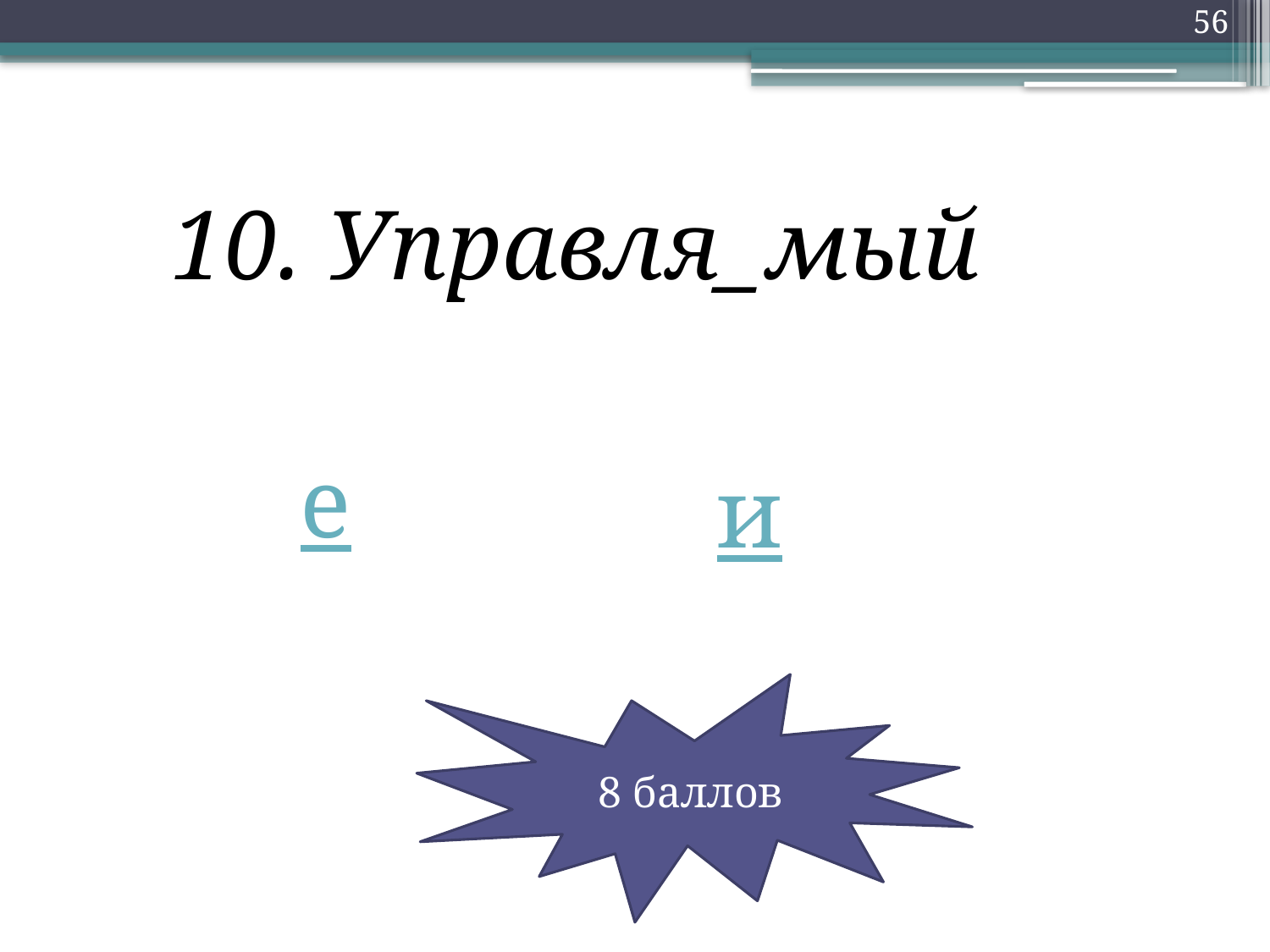

56
10. Управля_мый
е
и
8 баллов